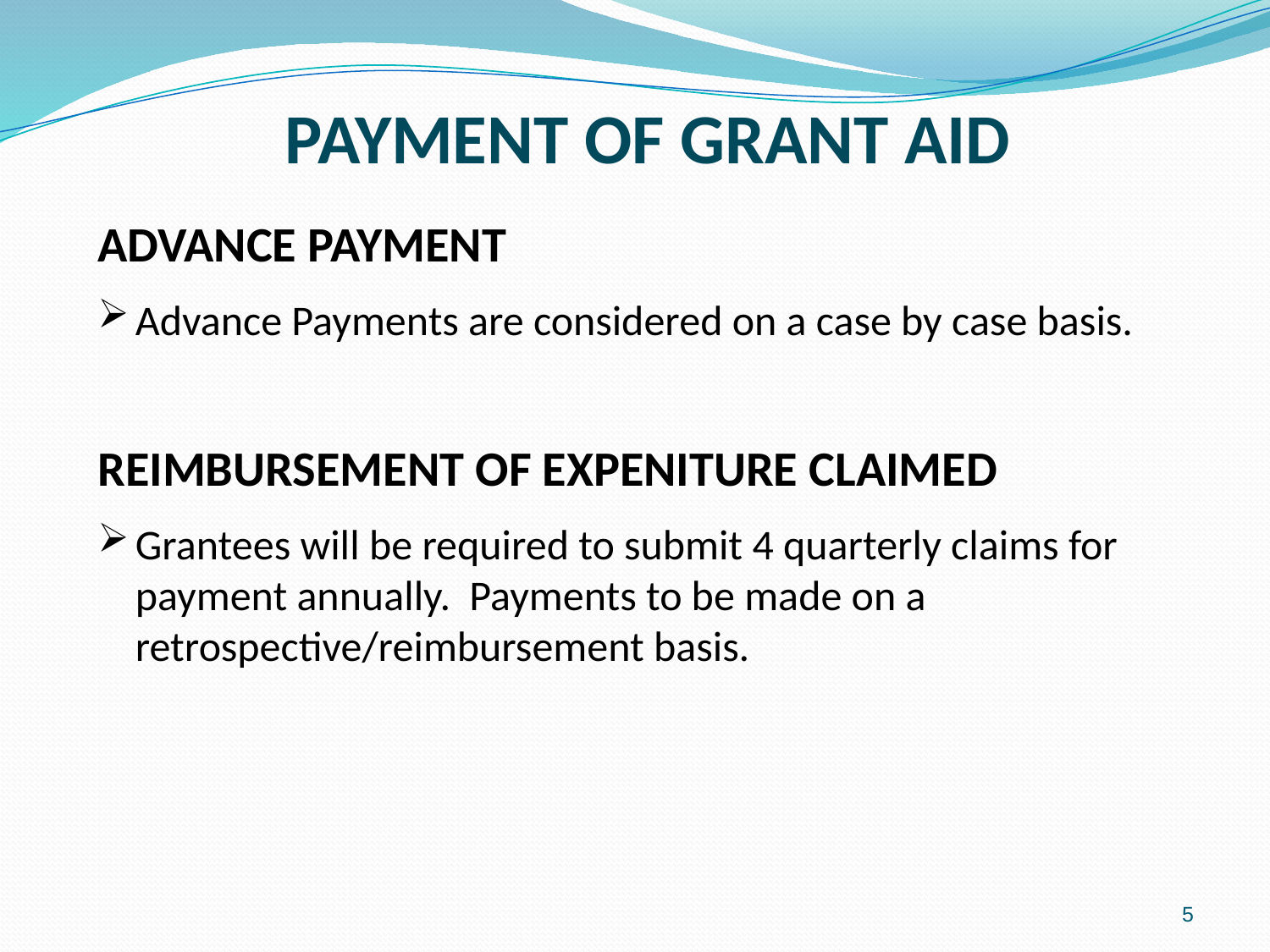

PAYMENT OF GRANT AID
ADVANCE PAYMENT
Advance Payments are considered on a case by case basis.

REIMBURSEMENT OF EXPENITURE CLAIMED
Grantees will be required to submit 4 quarterly claims for payment annually.  Payments to be made on a retrospective/reimbursement basis.

5